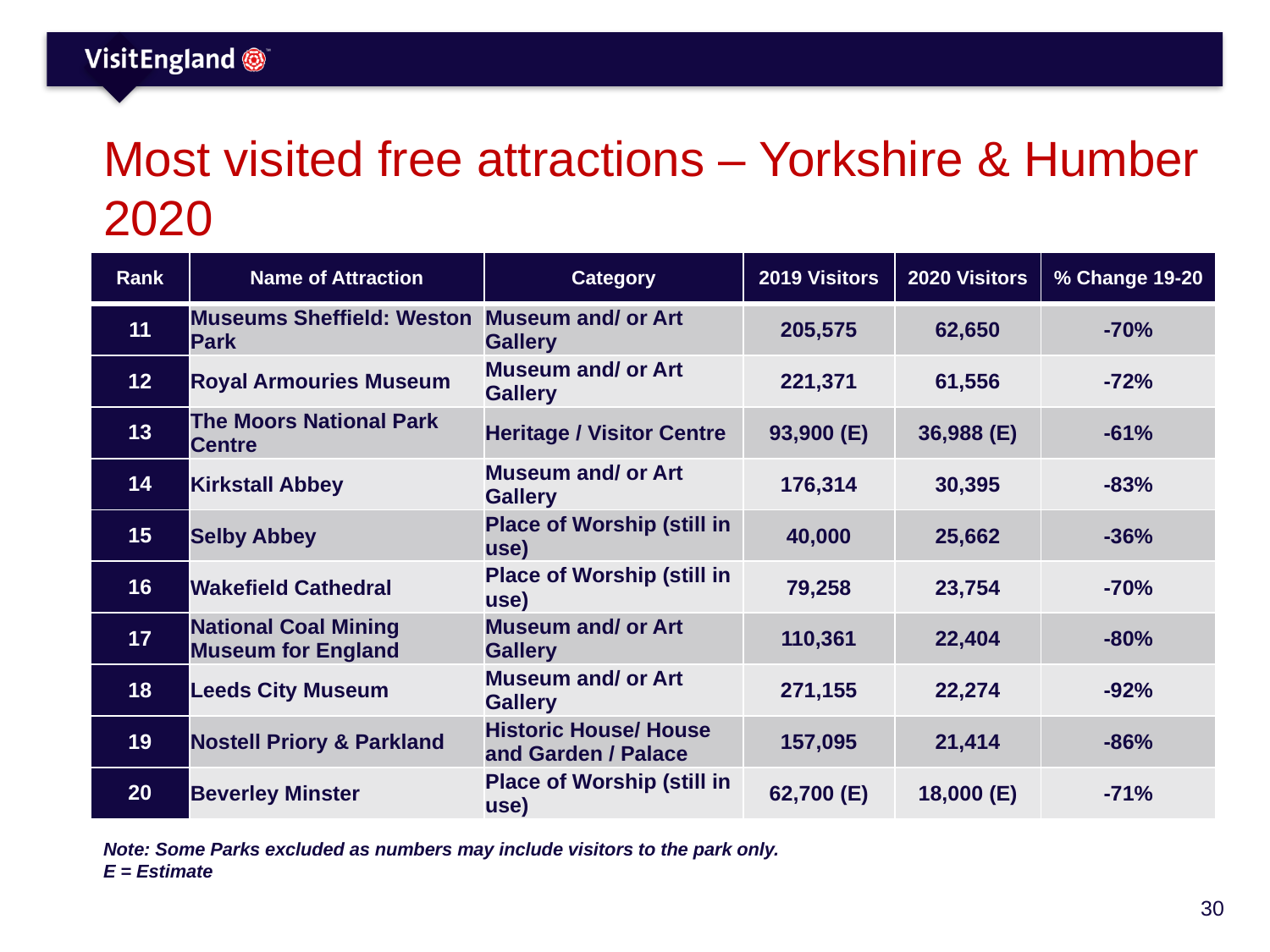

# Most visited free attractions – Yorkshire & Humber 2020 (2/2)
| Rank | Name of Attraction | Category | 2019 Visitors | 2020 Visitors | % Change 19-20 |
| --- | --- | --- | --- | --- | --- |
| 11 | Museums Sheffield: Weston Park | Museum and/ or Art Gallery | 205,575 | 62,650 | -70% |
| 12 | Royal Armouries Museum | Museum and/ or Art Gallery | 221,371 | 61,556 | -72% |
| 13 | The Moors National Park Centre | Heritage / Visitor Centre | 93,900 (E) | 36,988 (E) | -61% |
| 14 | Kirkstall Abbey | Museum and/ or Art Gallery | 176,314 | 30,395 | -83% |
| 15 | Selby Abbey | Place of Worship (still in use) | 40,000 | 25,662 | -36% |
| 16 | Wakefield Cathedral | Place of Worship (still in use) | 79,258 | 23,754 | -70% |
| 17 | National Coal Mining Museum for England | Museum and/ or Art Gallery | 110,361 | 22,404 | -80% |
| 18 | Leeds City Museum | Museum and/ or Art Gallery | 271,155 | 22,274 | -92% |
| 19 | Nostell Priory & Parkland | Historic House/ House and Garden / Palace | 157,095 | 21,414 | -86% |
| 20 | Beverley Minster | Place of Worship (still in use) | 62,700 (E) | 18,000 (E) | -71% |
Note: Some Parks excluded as numbers may include visitors to the park only.
E = Estimate